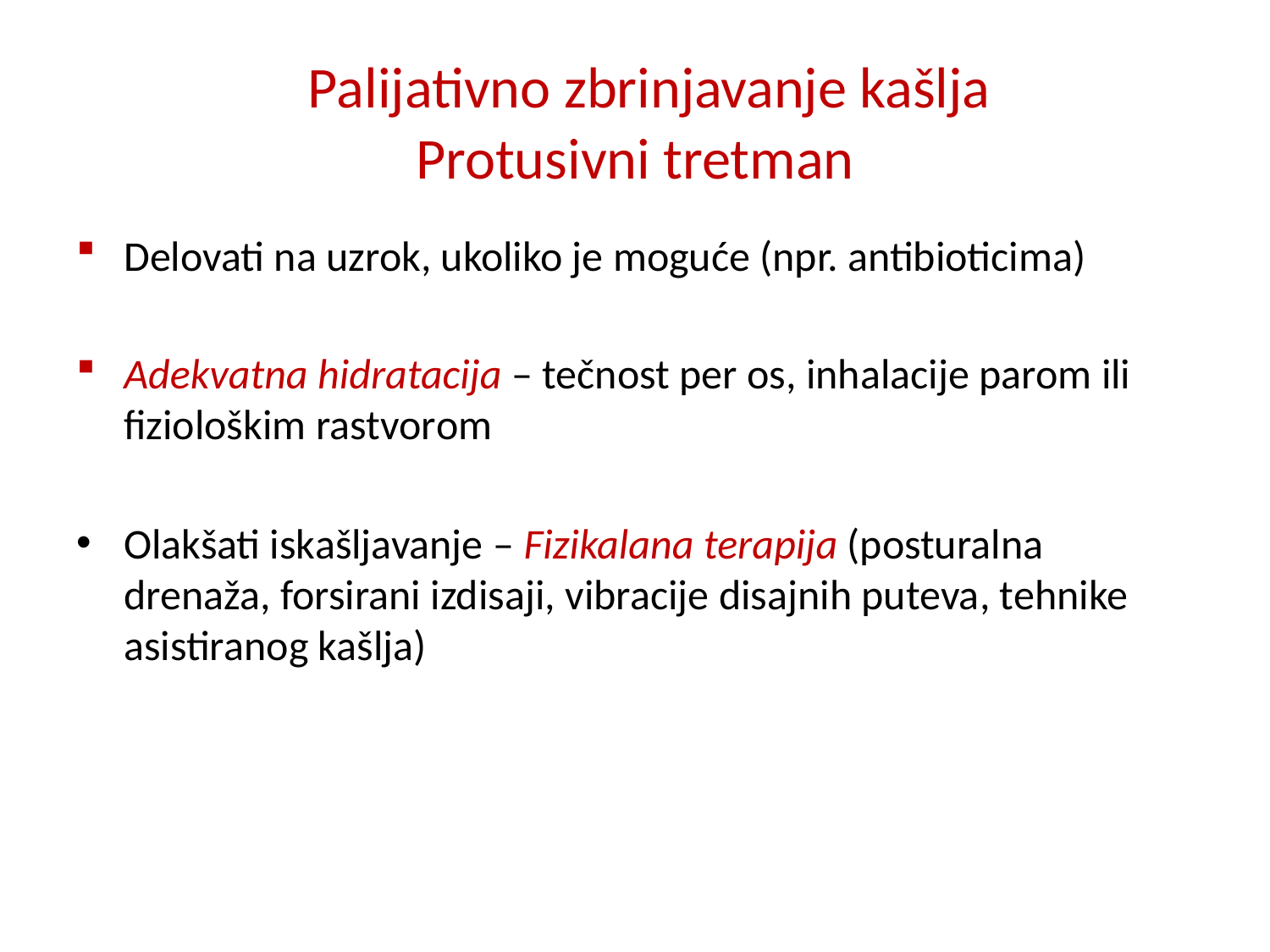

# Palijativno zbrinjavanje kašlja Protusivni tretman
Delovati na uzrok, ukoliko je moguće (npr. antibioticima)

Adekvatna hidratacija – tečnost per os, inhalacije parom ili fiziološkim rastvorom

Olakšati iskašljavanje – Fizikalana terapija (posturalna drenaža, forsirani izdisaji, vibracije disajnih puteva, tehnike asistiranog kašlja)